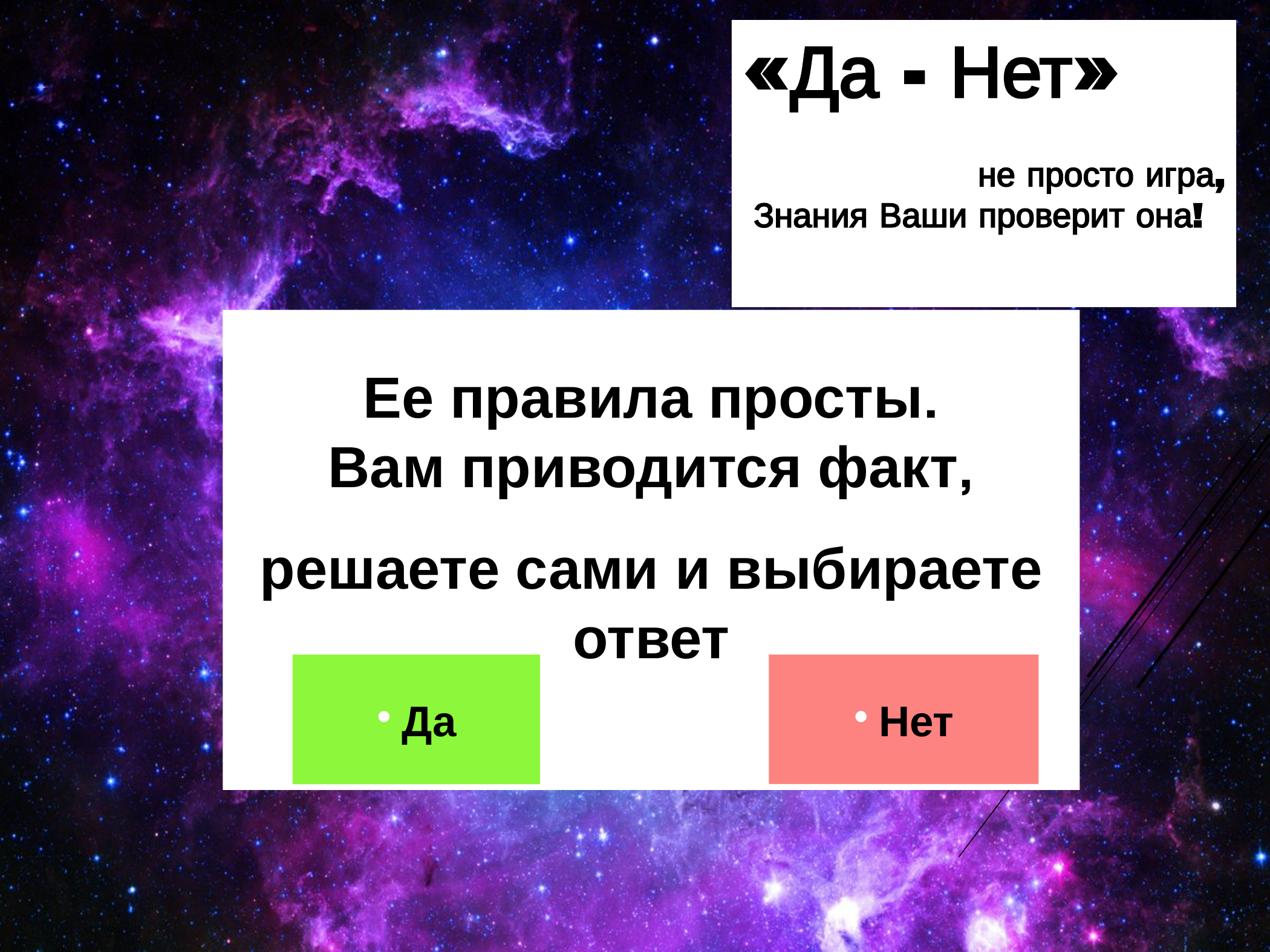

«Да - Нет»

не просто игра,
 Знания Ваши проверит она!
Ее правила просты.
Вам приводится факт,
решаете сами и выбираете ответ
Нет
Да